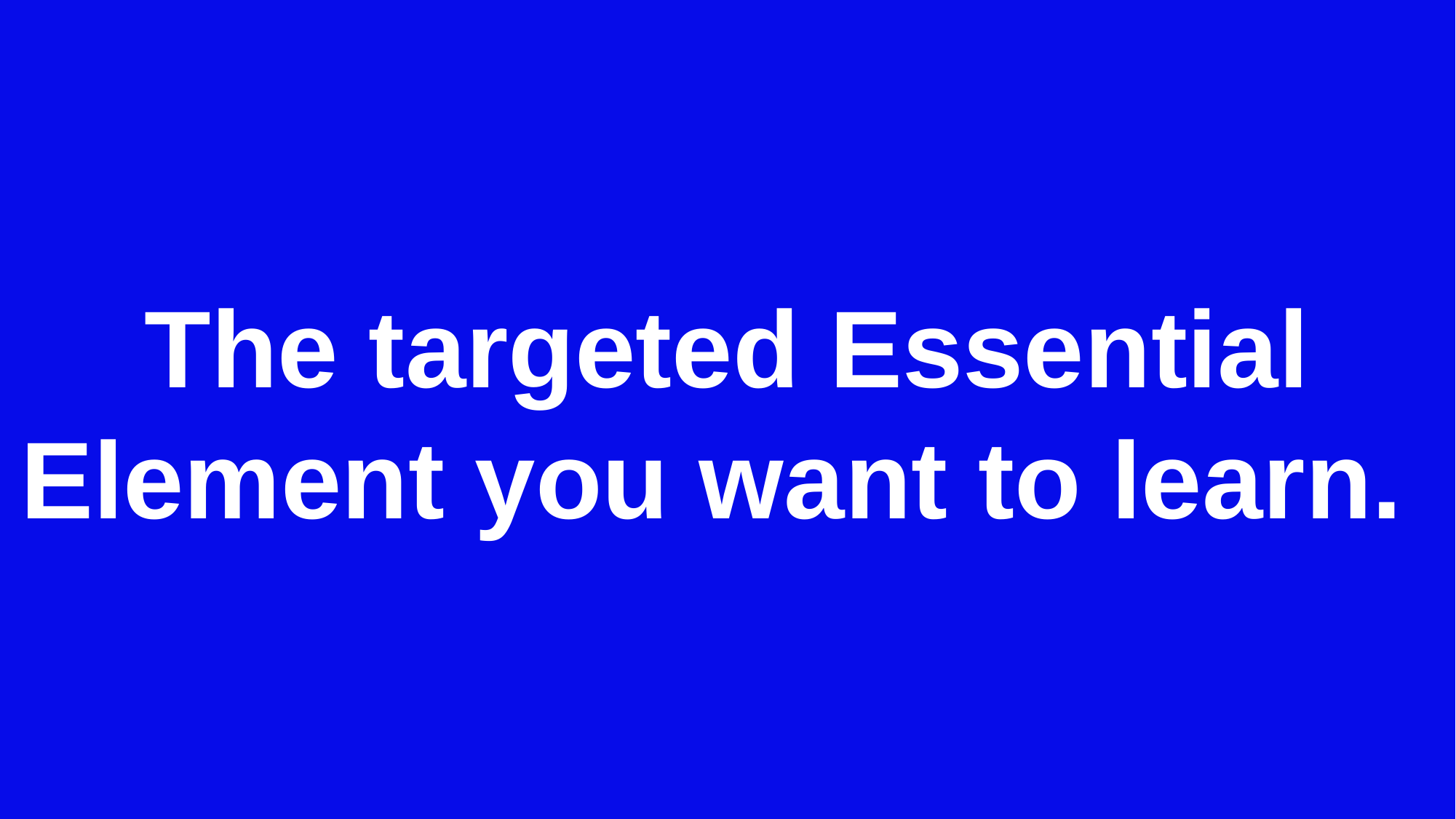

The targeted Essential Element you want to learn.